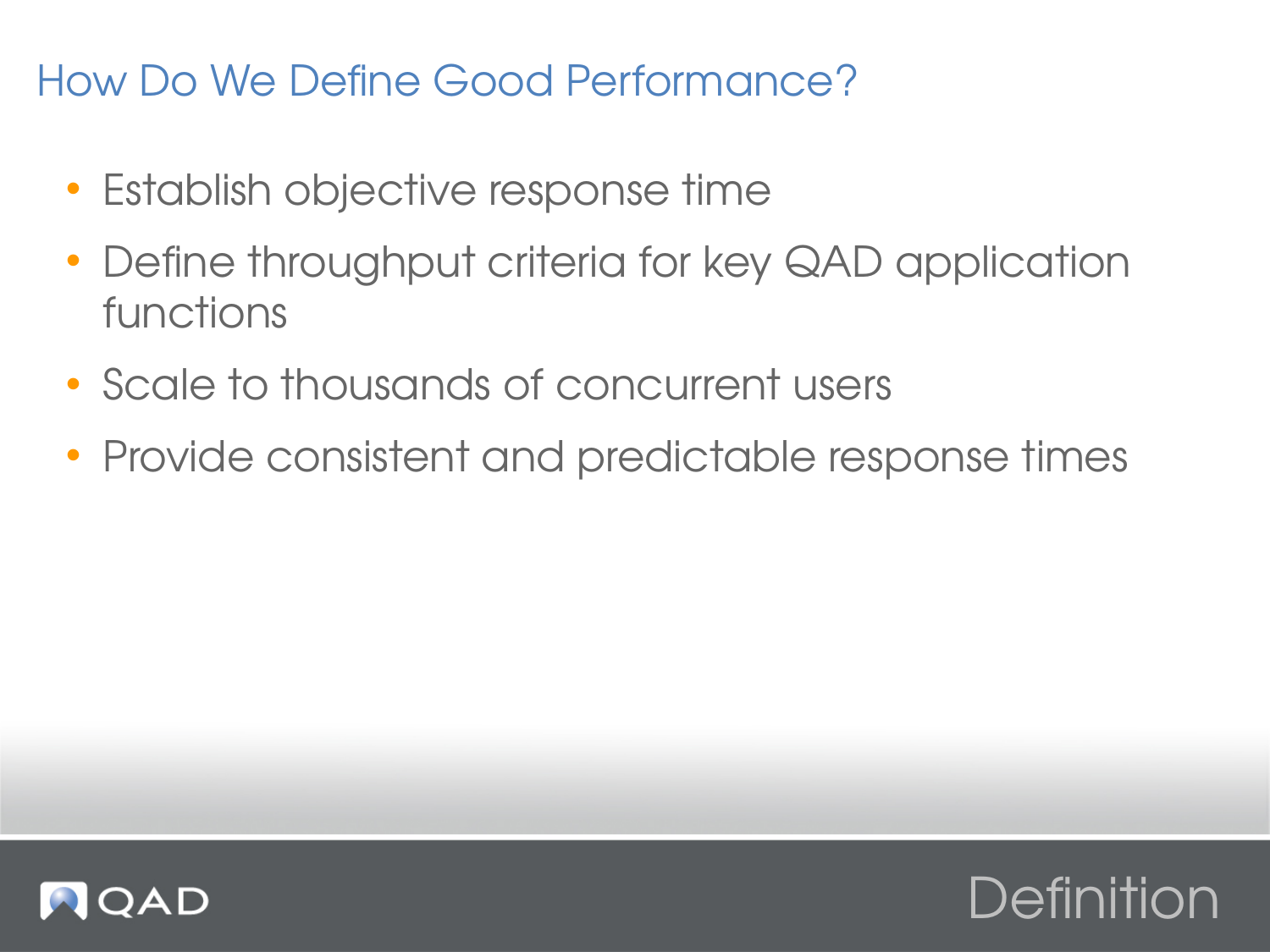

How Do We Define Good Performance?
Establish objective response time
Define throughput criteria for key QAD application functions
Scale to thousands of concurrent users
Provide consistent and predictable response times
# Definition